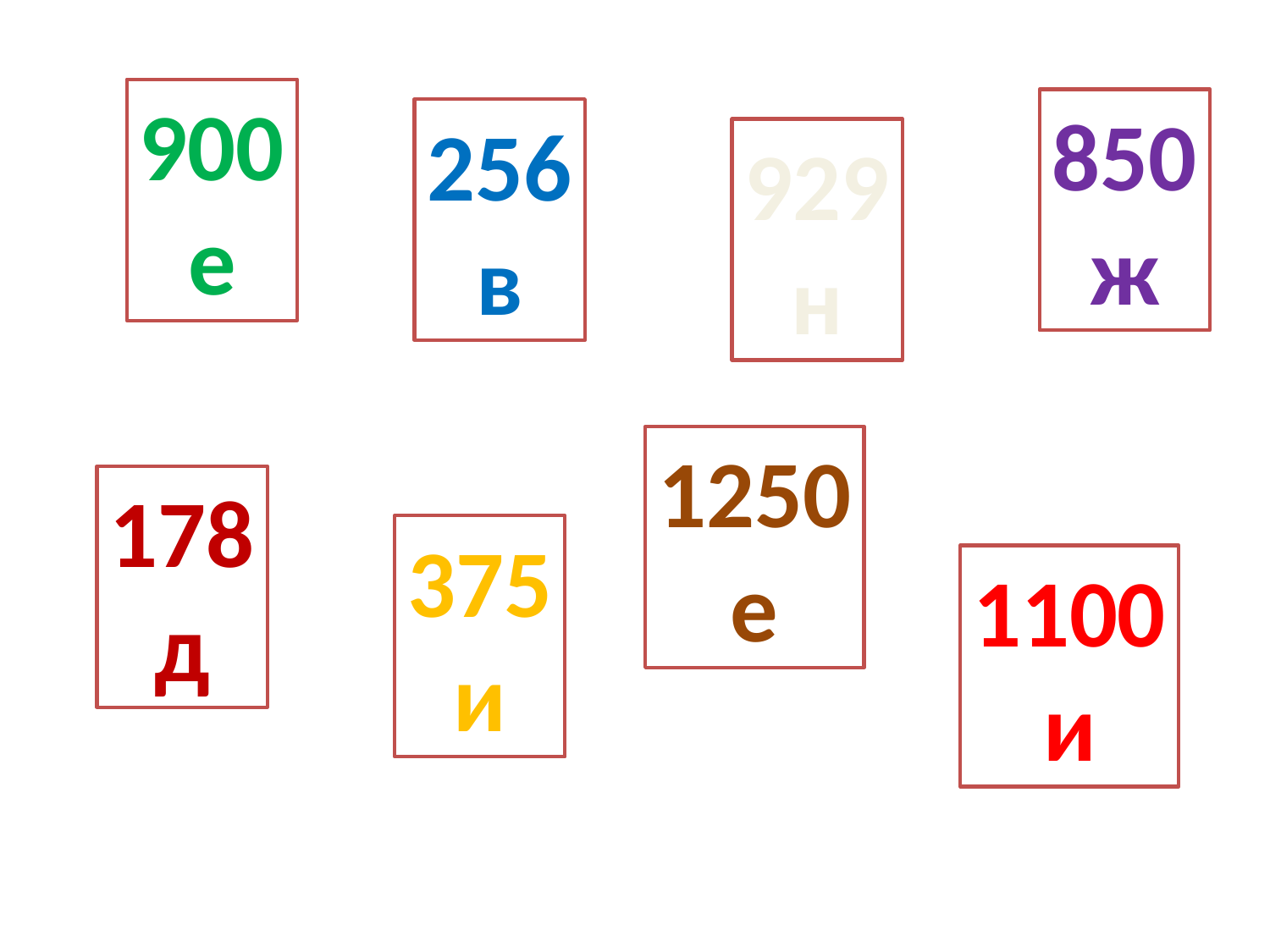

900
е
850
ж
256
в
929
н
1250
е
178
д
375
и
1100
и